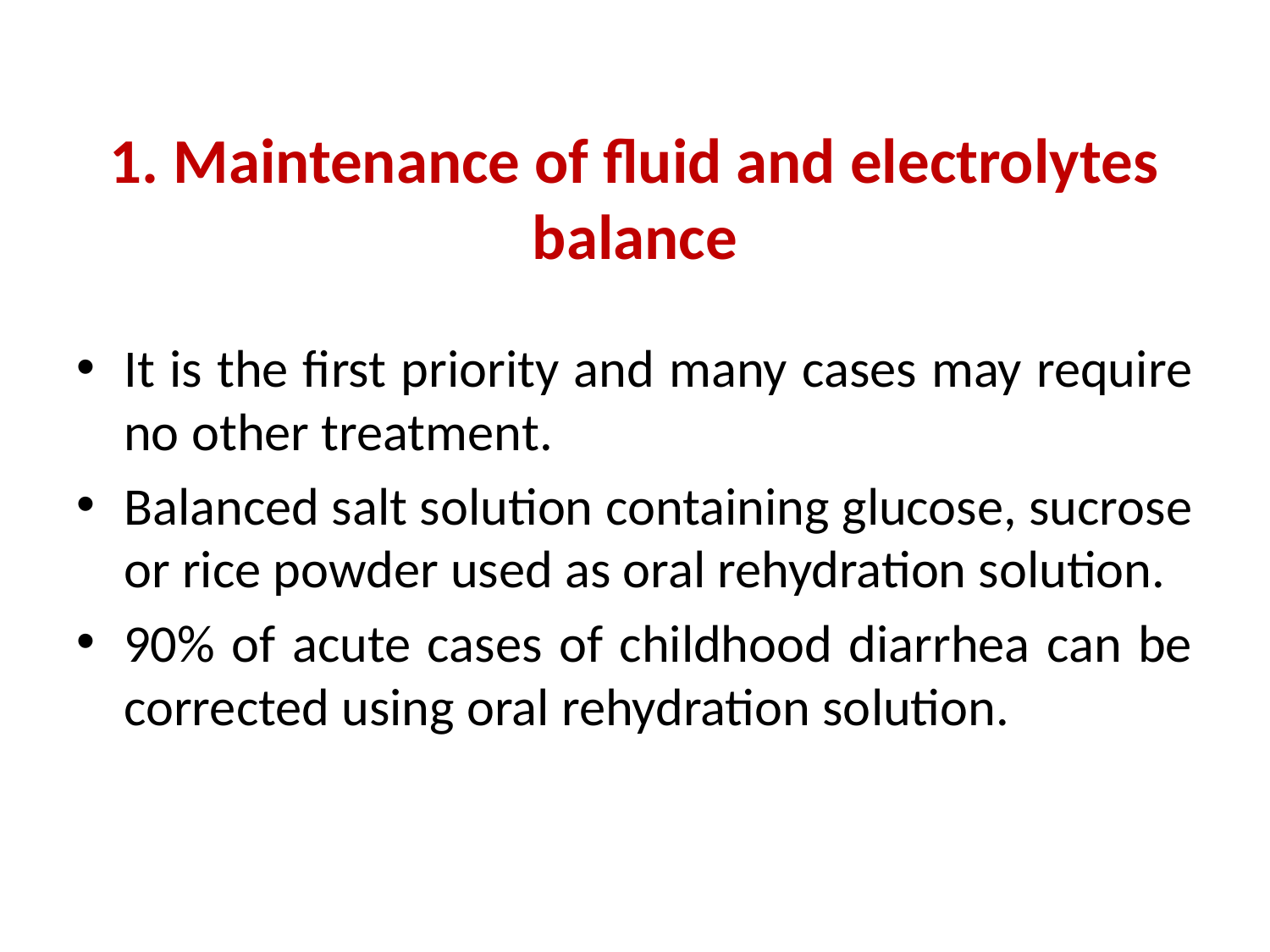

# 1. Maintenance of fluid and electrolytes balance
It is the first priority and many cases may require no other treatment.
Balanced salt solution containing glucose, sucrose or rice powder used as oral rehydration solution.
90% of acute cases of childhood diarrhea can be corrected using oral rehydration solution.